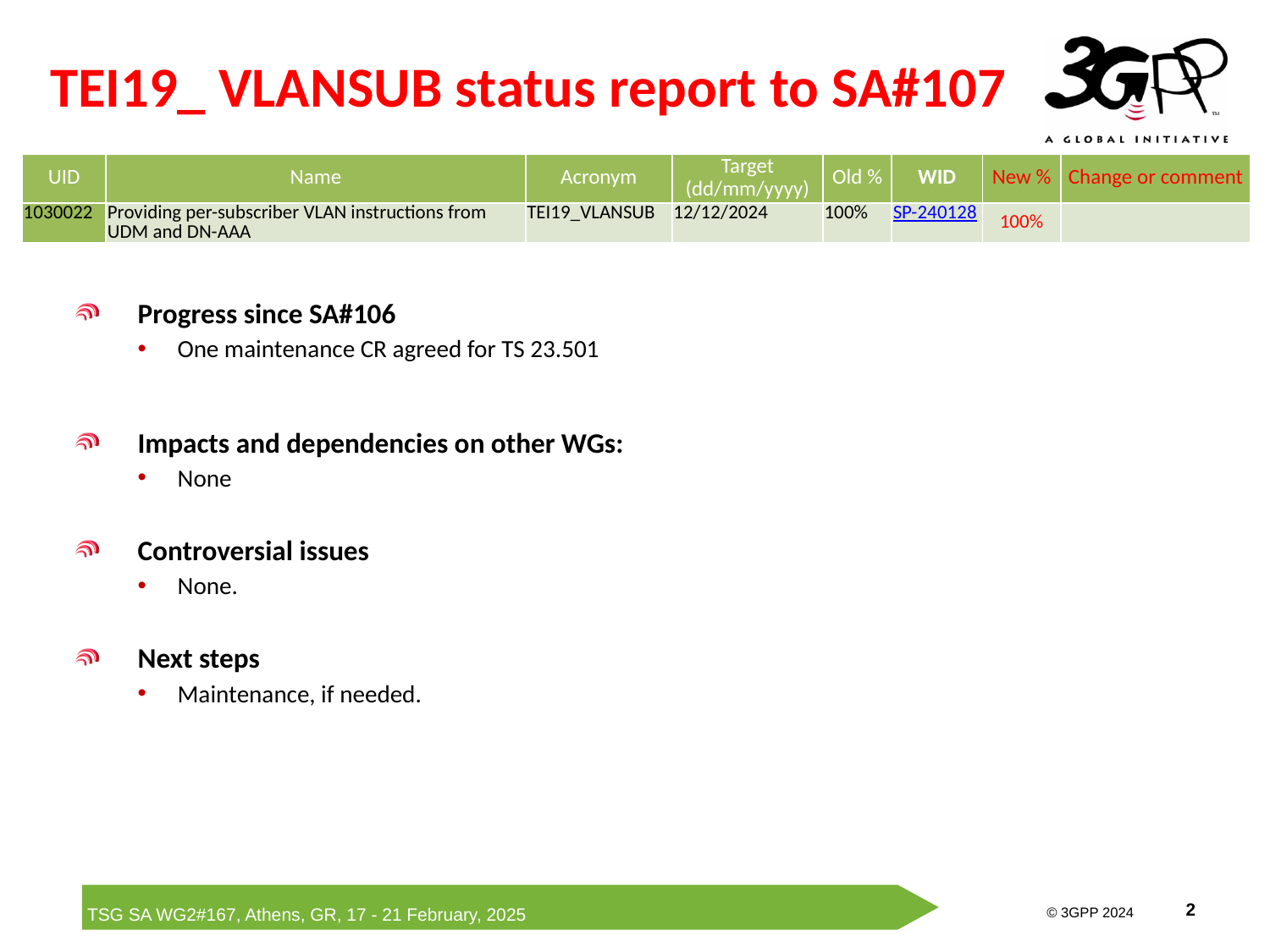

# TEI19_ VLANSUB status report to SA#107
| UID | Name | Acronym | Target (dd/mm/yyyy) | Old % | WID | New % | Change or comment |
| --- | --- | --- | --- | --- | --- | --- | --- |
| 1030022 | Providing per-subscriber VLAN instructions from UDM and DN-AAA | TEI19\_VLANSUB | 12/12/2024 | 100% | SP-240128 | 100% |  |
Progress since SA#106
One maintenance CR agreed for TS 23.501

Impacts and dependencies on other WGs:
None

Controversial issues
None.

Next steps
Maintenance, if needed.